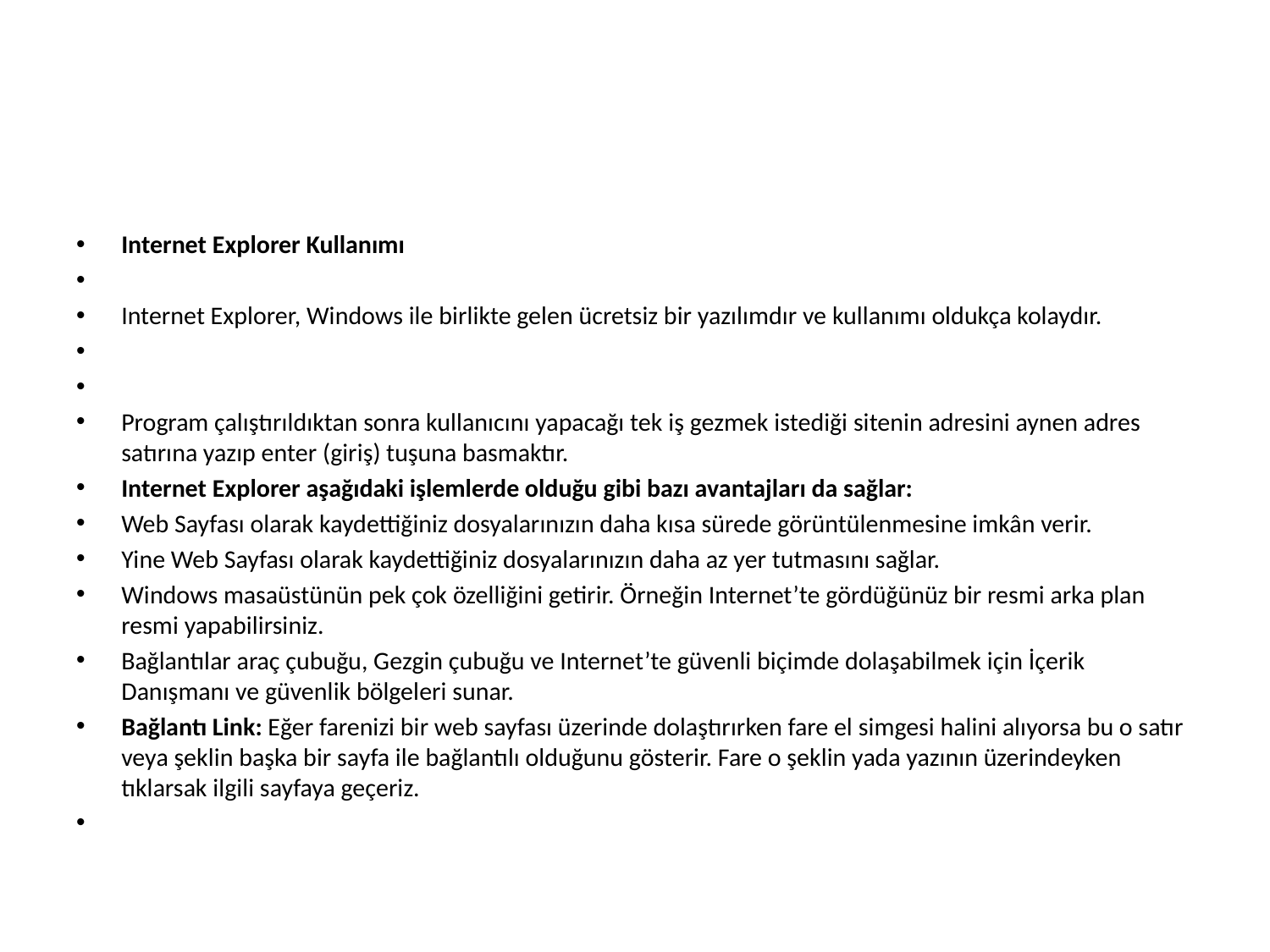

#
Internet Explorer Kullanımı

Internet Explorer, Windows ile birlikte gelen ücretsiz bir yazılımdır ve kullanımı oldukça kolaydır.

Program çalıştırıldıktan sonra kullanıcını yapacağı tek iş gezmek istediği sitenin adresini aynen adres satırına yazıp enter (giriş) tuşuna basmaktır.
Internet Explorer aşağıdaki işlemlerde olduğu gibi bazı avantajları da sağlar:
Web Sayfası olarak kaydettiğiniz dosyalarınızın daha kısa sürede görüntülenmesine imkân verir.
Yine Web Sayfası olarak kaydettiğiniz dosyalarınızın daha az yer tutmasını sağlar.
Windows masaüstünün pek çok özelliğini getirir. Örneğin Internet’te gördüğünüz bir resmi arka plan resmi yapabilirsiniz.
Bağlantılar araç çubuğu, Gezgin çubuğu ve Internet’te güvenli biçimde dolaşabilmek için İçerik Danışmanı ve güvenlik bölgeleri sunar.
Bağlantı Link: Eğer farenizi bir web sayfası üzerinde dolaştırırken fare el simgesi halini alıyorsa bu o satır veya şeklin başka bir sayfa ile bağlantılı olduğunu gösterir. Fare o şeklin yada yazının üzerindeyken tıklarsak ilgili sayfaya geçeriz.